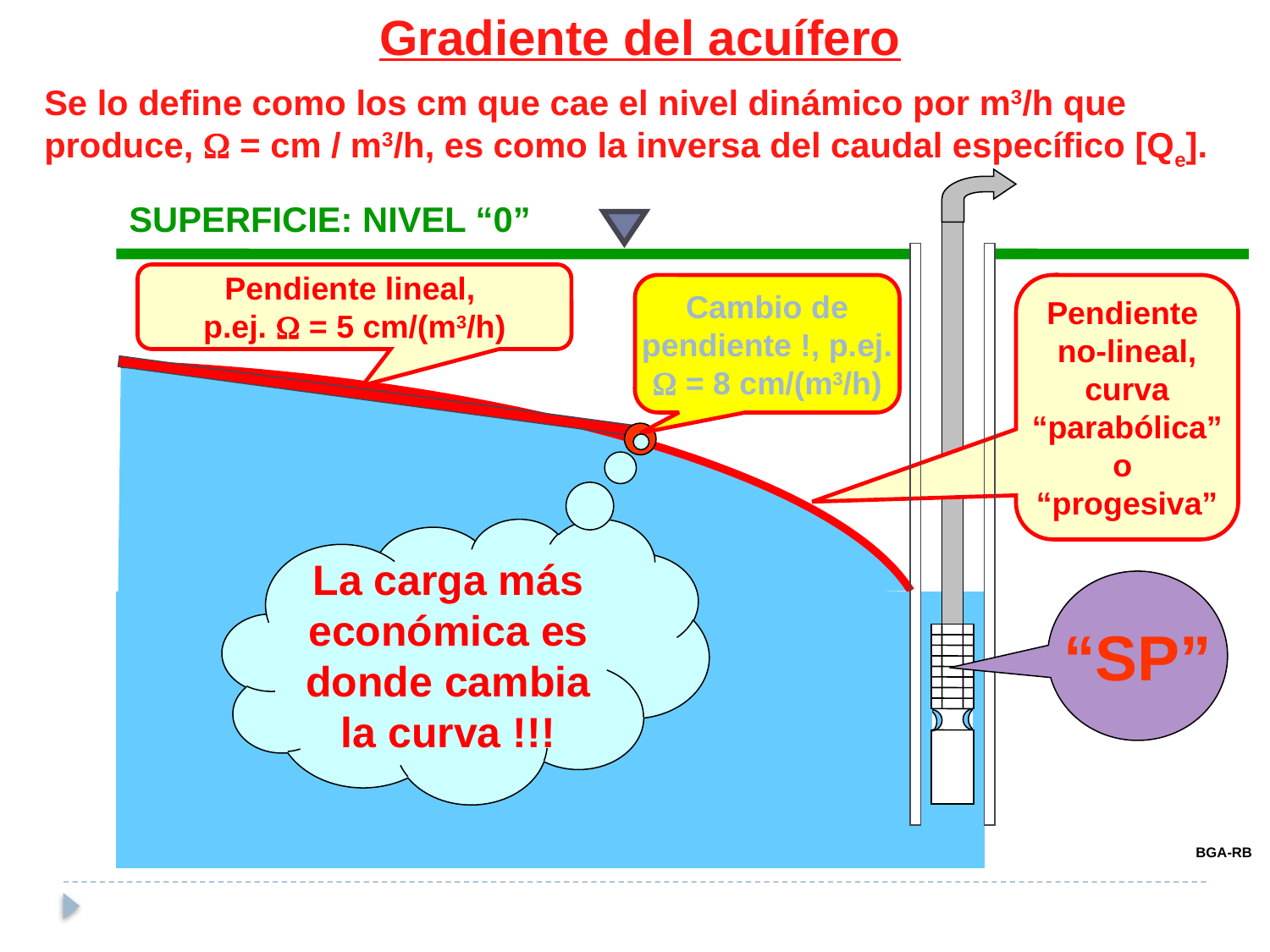

Gradiente del acuífero
Se lo define como los cm que cae el nivel dinámico por m3/h que produce, Ω = cm / m3/h, es como la inversa del caudal específico [Qe].

SUPERFICIE: NIVEL “0”

Pendiente lineal,
p.ej. Ω = 5 cm/(m3/h)
Cambio de
pendiente !, p.ej.
Ω = 8 cm/(m3/h)
Pendiente
no-lineal,
curva
“parabólica”
o
“progesiva”

La carga más
económica es
donde cambia
la curva !!!

“SP”

BGA-RB